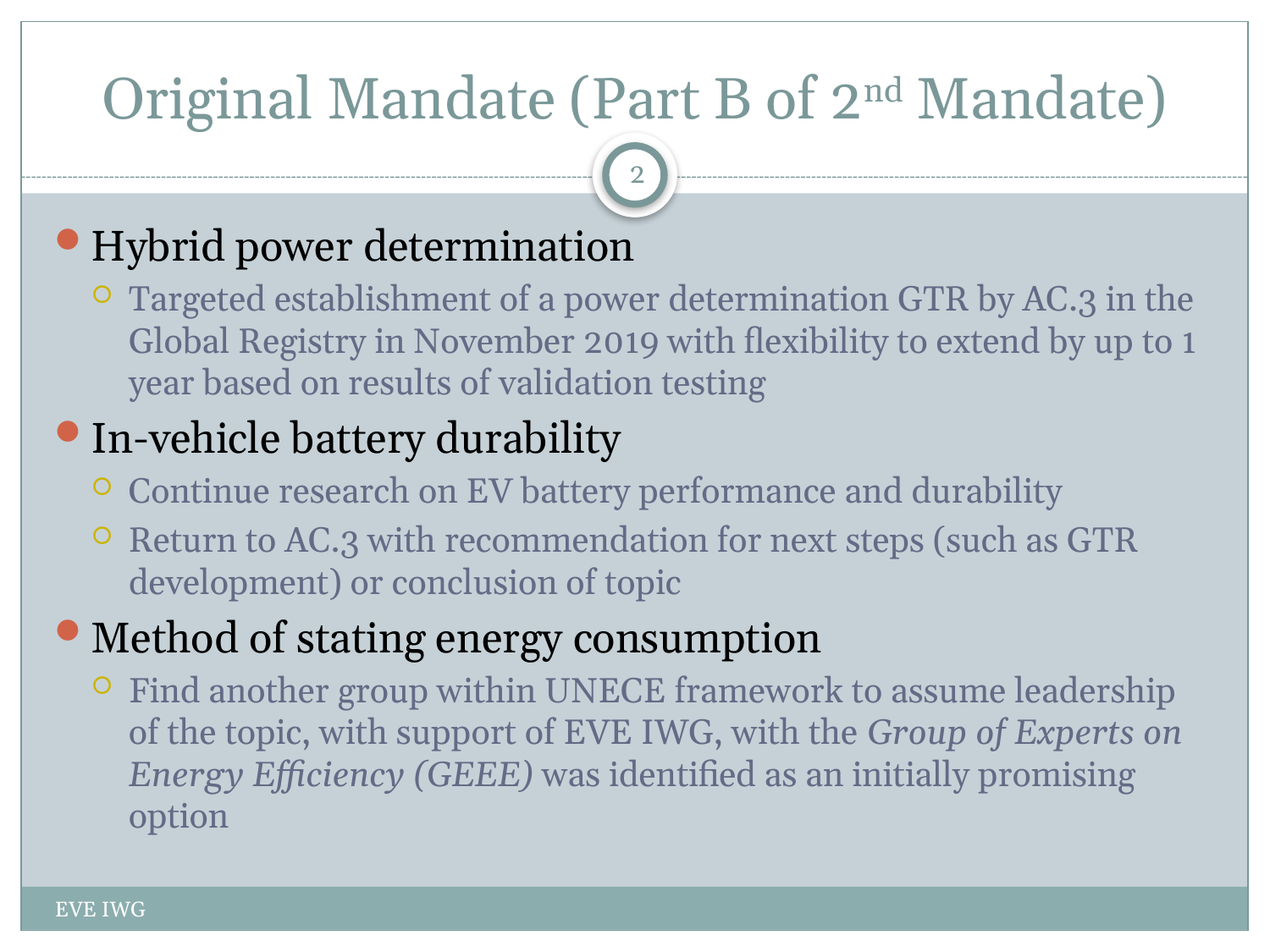

# Original Mandate (Part B of 2nd Mandate)
2
Hybrid power determination
Targeted establishment of a power determination GTR by AC.3 in the Global Registry in November 2019 with flexibility to extend by up to 1 year based on results of validation testing
In-vehicle battery durability
Continue research on EV battery performance and durability
Return to AC.3 with recommendation for next steps (such as GTR development) or conclusion of topic
Method of stating energy consumption
Find another group within UNECE framework to assume leadership of the topic, with support of EVE IWG, with the Group of Experts on Energy Efficiency (GEEE) was identified as an initially promising option

EVE IWG